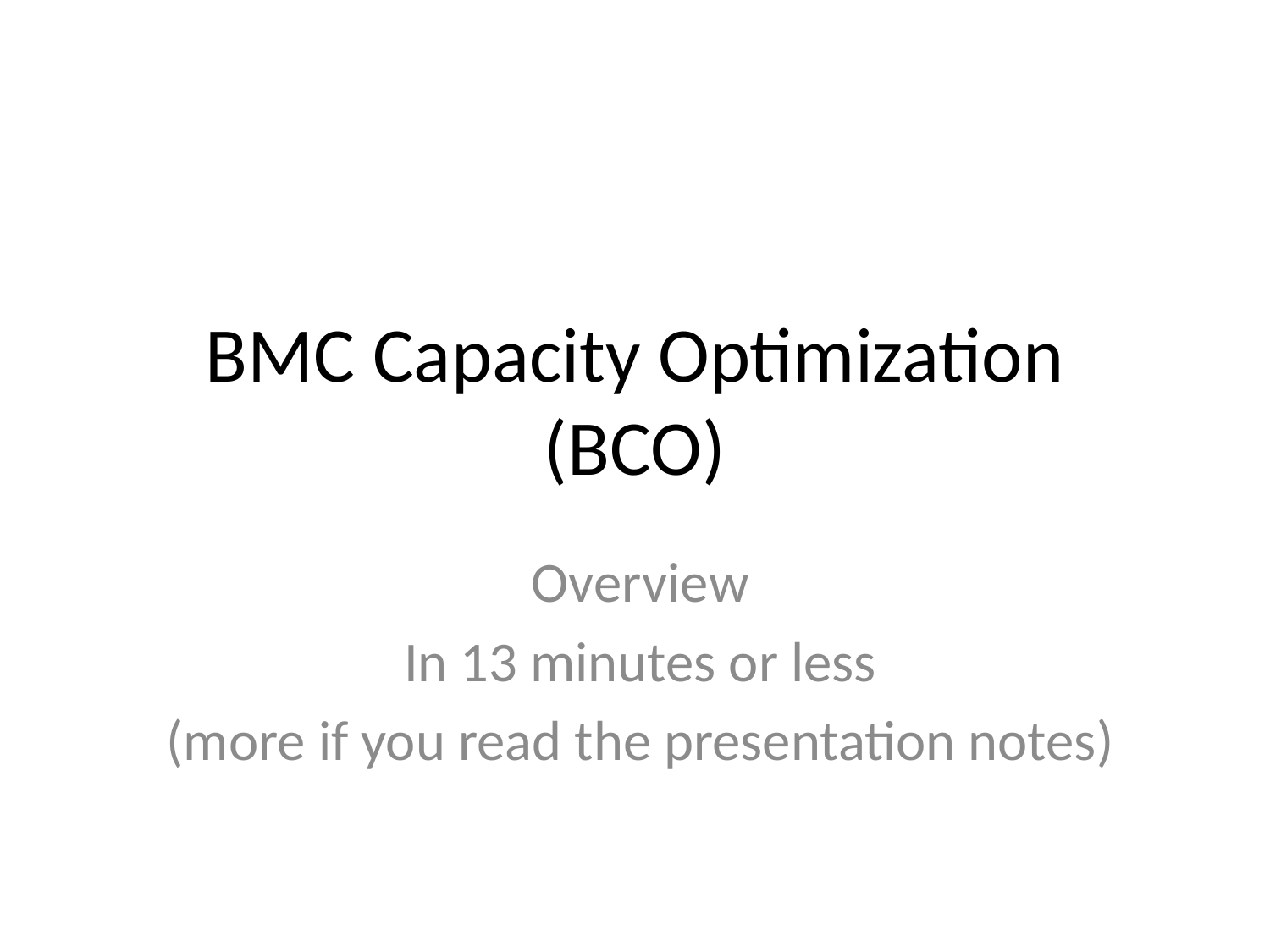

# BMC Capacity Optimization (BCO)
Overview
In 13 minutes or less
(more if you read the presentation notes)